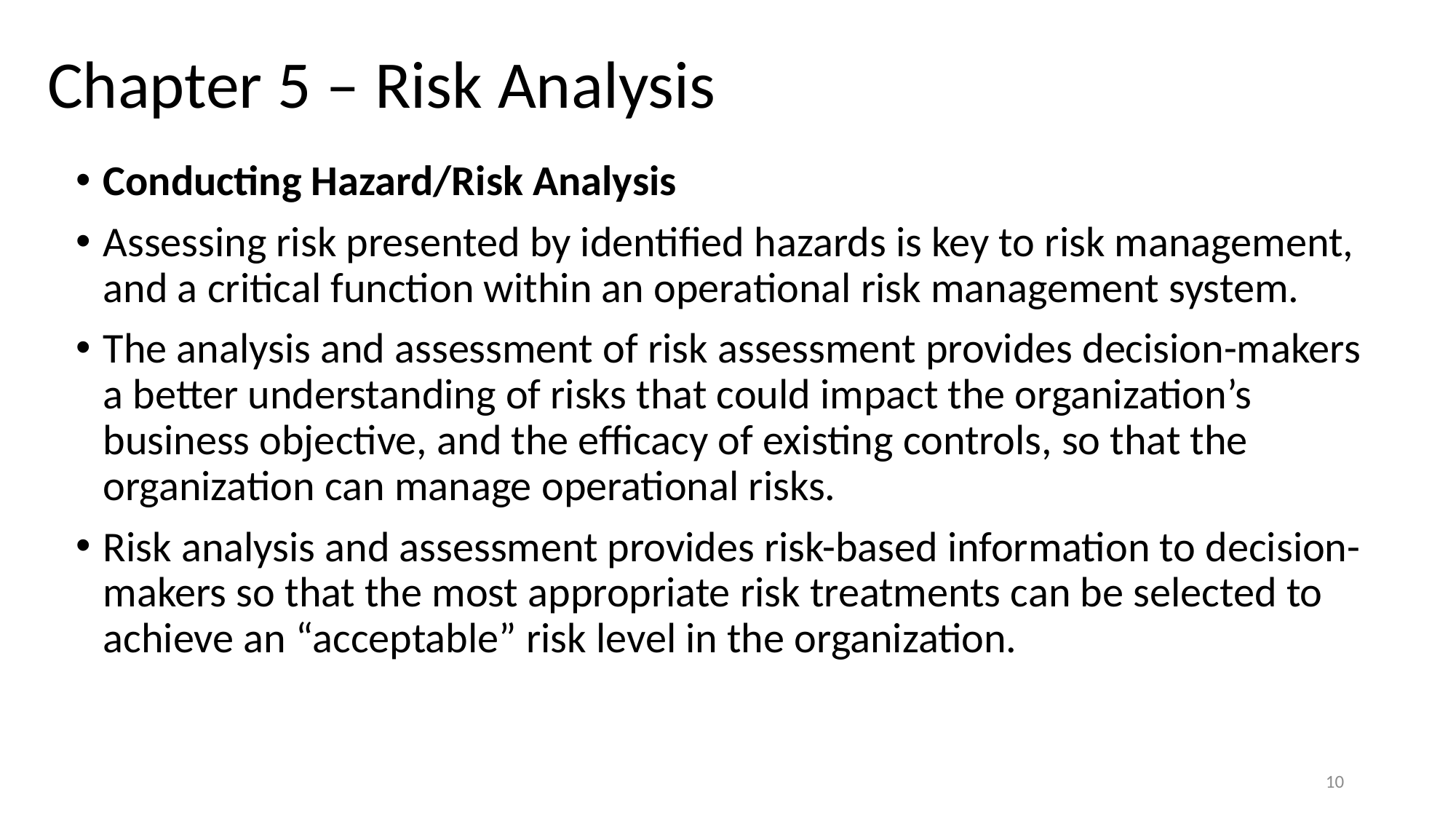

# Chapter 5 – Risk Analysis
Conducting Hazard/Risk Analysis
Assessing risk presented by identified hazards is key to risk management, and a critical function within an operational risk management system.
The analysis and assessment of risk assessment provides decision-makers a better understanding of risks that could impact the organization’s business objective, and the efficacy of existing controls, so that the organization can manage operational risks.
Risk analysis and assessment provides risk-based information to decision-makers so that the most appropriate risk treatments can be selected to achieve an “acceptable” risk level in the organization.
10